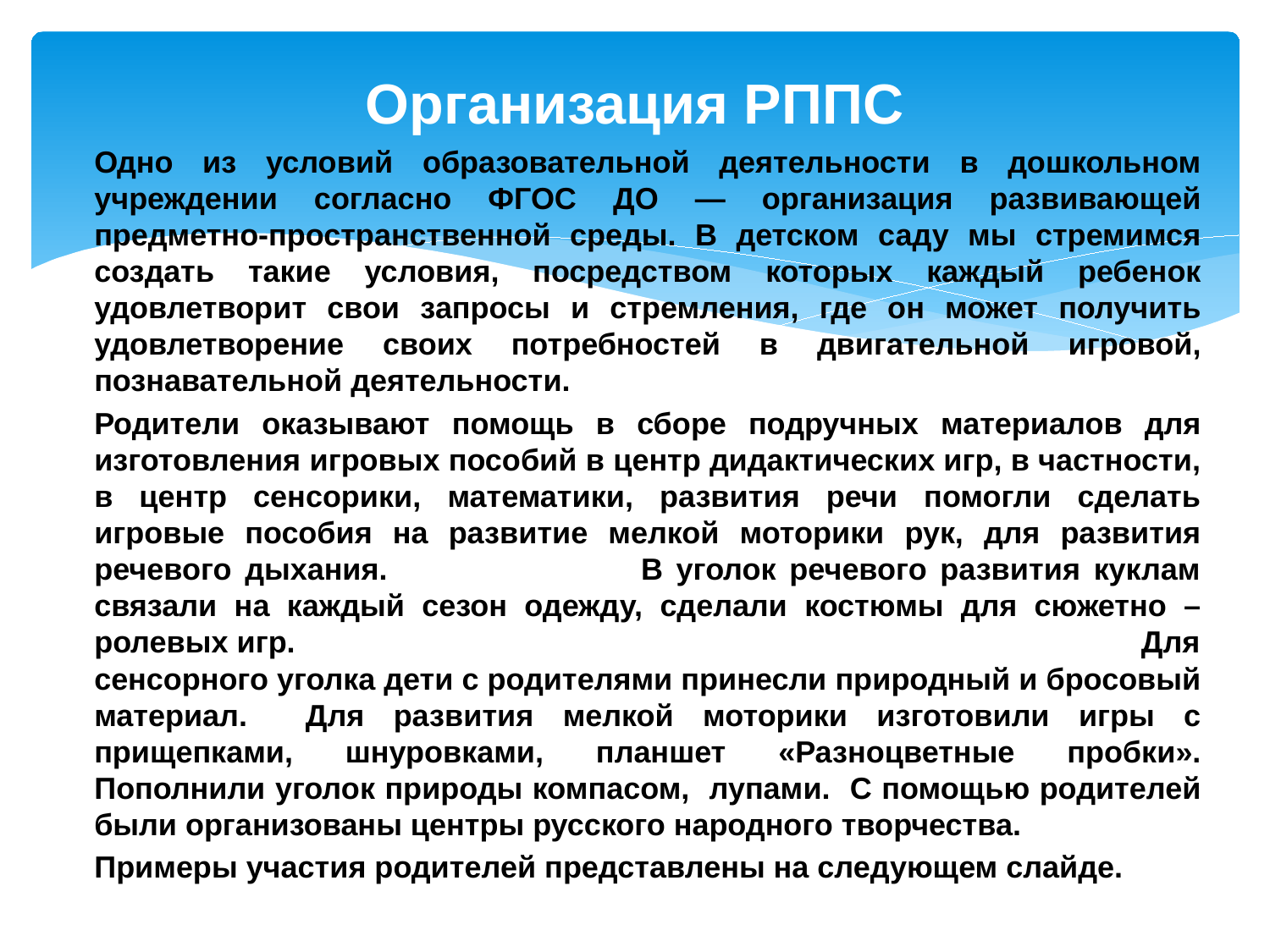

# Организация РППС
	Одно из условий образовательной деятельности в дошкольном учреждении согласно ФГОС ДО — организация развивающей предметно-пространственной среды. В детском саду мы стремимся создать такие условия, посредством которых каждый ребенок удовлетворит свои запросы и стремления, где он может получить удовлетворение своих потребностей в двигательной игровой, познавательной деятельности.
	Родители оказывают помощь в сборе подручных материалов для изготовления игровых пособий в центр дидактических игр, в частности, в центр сенсорики, математики, развития речи помогли сделать игровые пособия на развитие мелкой моторики рук, для развития речевого дыхания.                   В уголок речевого развития куклам связали на каждый сезон одежду, сделали костюмы для сюжетно – ролевых игр.                                                                                                    Для сенсорного уголка дети с родителями принесли природный и бросовый материал.  Для развития мелкой моторики изготовили игры с прищепками, шнуровками, планшет «Разноцветные пробки». Пополнили уголок природы компасом,  лупами.  С помощью родителей были организованы центры русского народного творчества.
Примеры участия родителей представлены на следующем слайде.